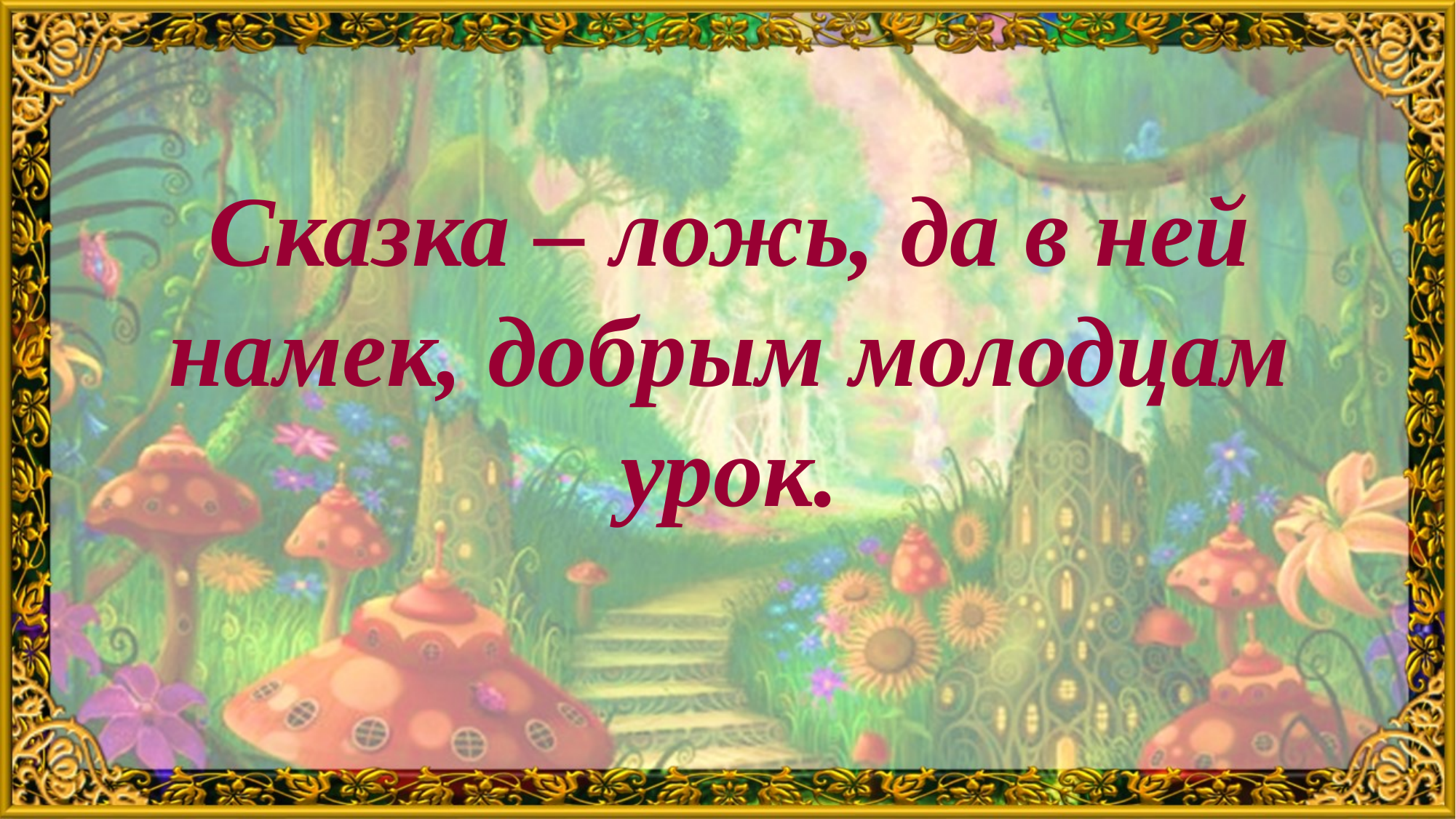

Сказка – ложь, да в ней намек, добрым молодцам урок.